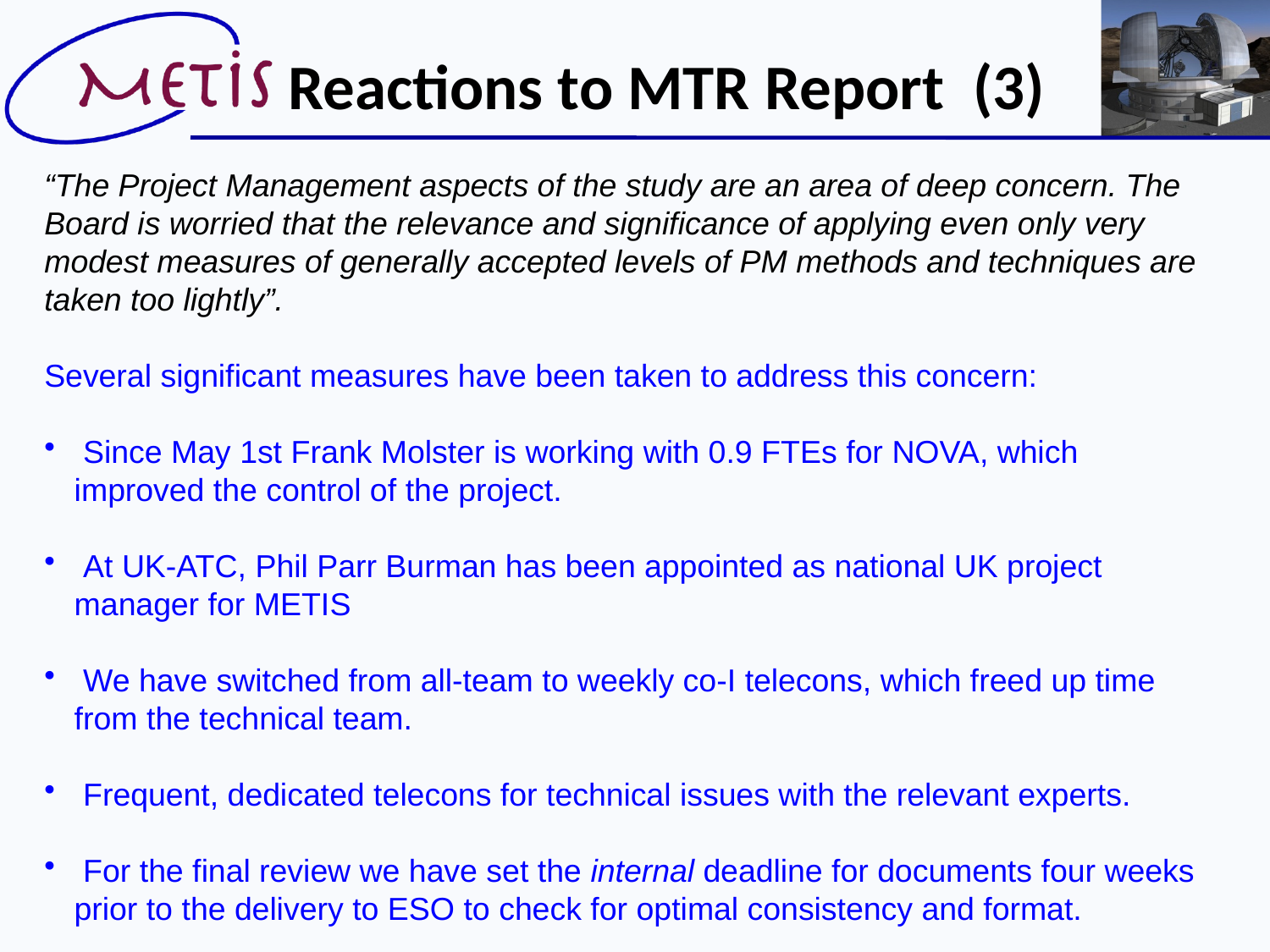

Reactions to MTR Report  (3)
“The Project Management aspects of the study are an area of deep concern. The Board is worried that the relevance and significance of applying even only very modest measures of generally accepted levels of PM methods and techniques are taken too lightly”.

Several significant measures have been taken to address this concern:

 Since May 1st Frank Molster is working with 0.9 FTEs for NOVA, which improved the control of the project.

 At UK-ATC, Phil Parr Burman has been appointed as national UK project manager for METIS

 We have switched from all-team to weekly co-I telecons, which freed up time from the technical team.

 Frequent, dedicated telecons for technical issues with the relevant experts.

 For the final review we have set the internal deadline for documents four weeks prior to the delivery to ESO to check for optimal consistency and format.